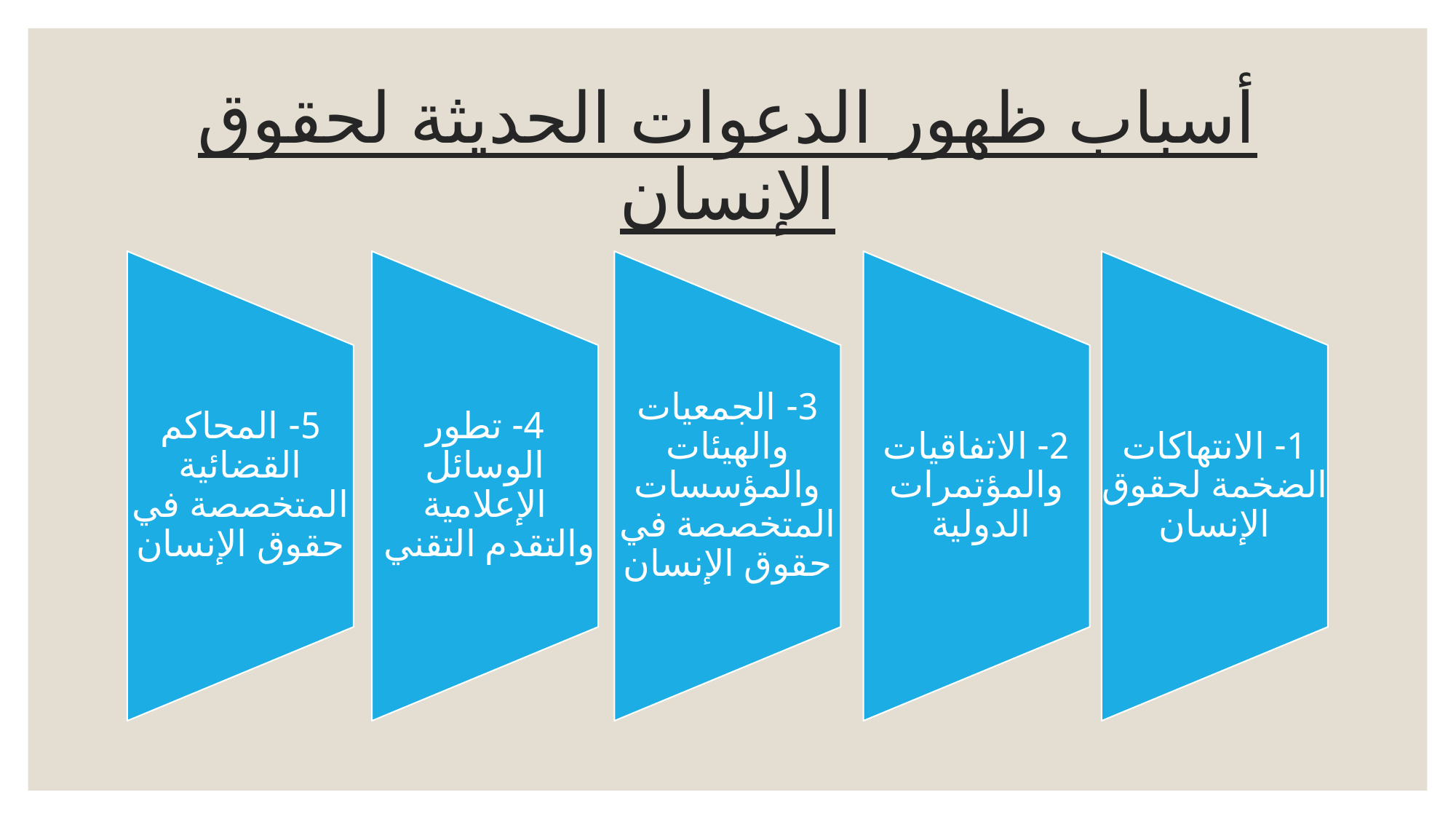

# أسباب ظهور الدعوات الحديثة لحقوق الإنسان
1- الانتهاكات الضخمة لحقوق الإنسان
2- الاتفاقيات والمؤتمرات الدولية
3- الجمعيات والهيئات والمؤسسات المتخصصة في حقوق الإنسان
4- تطور الوسائل الإعلامية والتقدم التقني
5- المحاكم القضائية المتخصصة في حقوق الإنسان